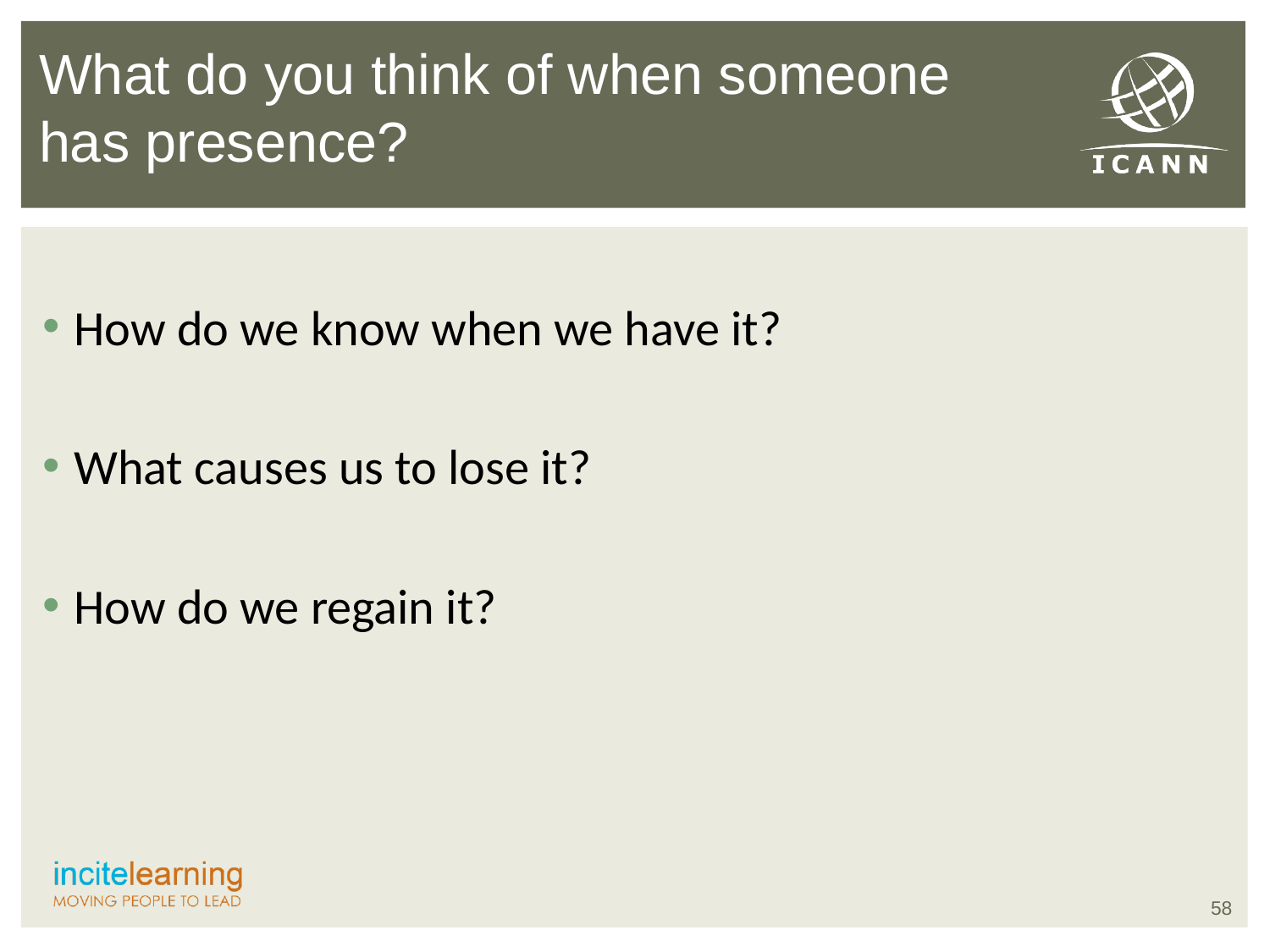

What do you think of when someone
has presence?
How do we know when we have it?
What causes us to lose it?
How do we regain it?
58